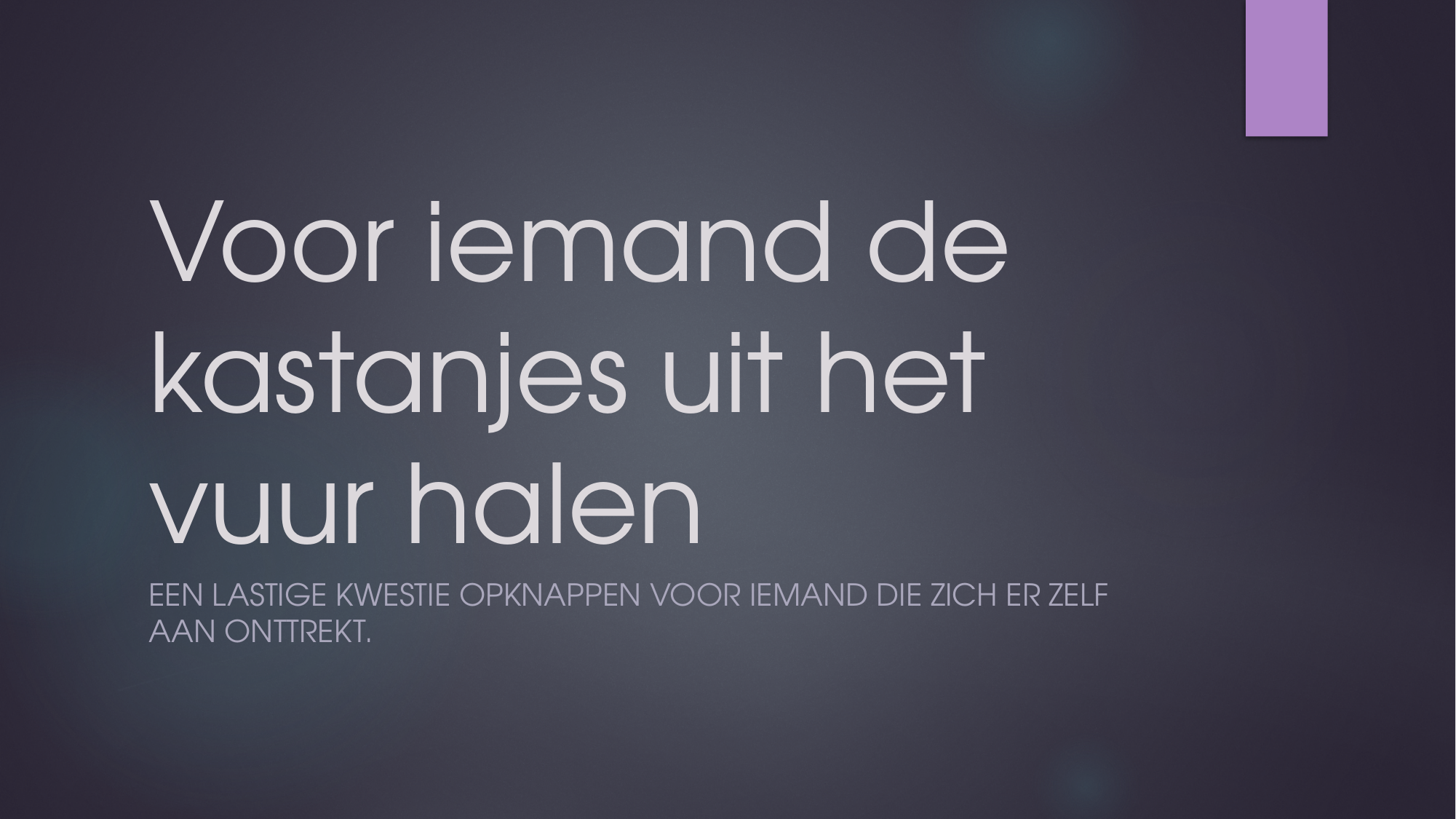

# Voor iemand de kastanjes uit het vuur halen
Een lastige kwestie opknappen voor iemand die zich er zelf aan onttrekt.